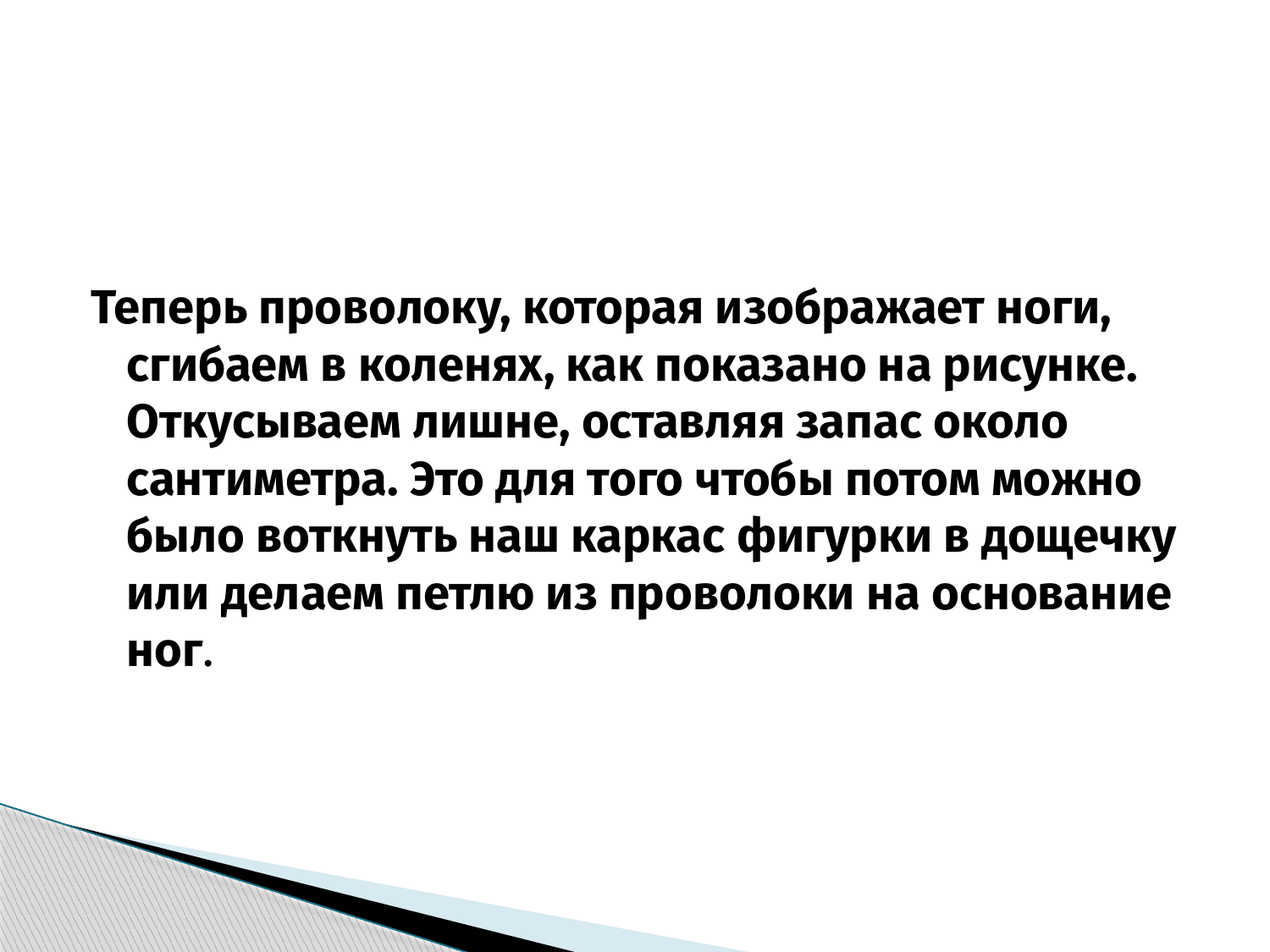

Теперь проволоку, которая изображает ноги, сгибаем в коленях, как показано на рисунке. Откусываем лишне, оставляя запас около сантиметра. Это для того чтобы потом можно было воткнуть наш каркас фигурки в дощечку или делаем петлю из проволоки на основание ног.